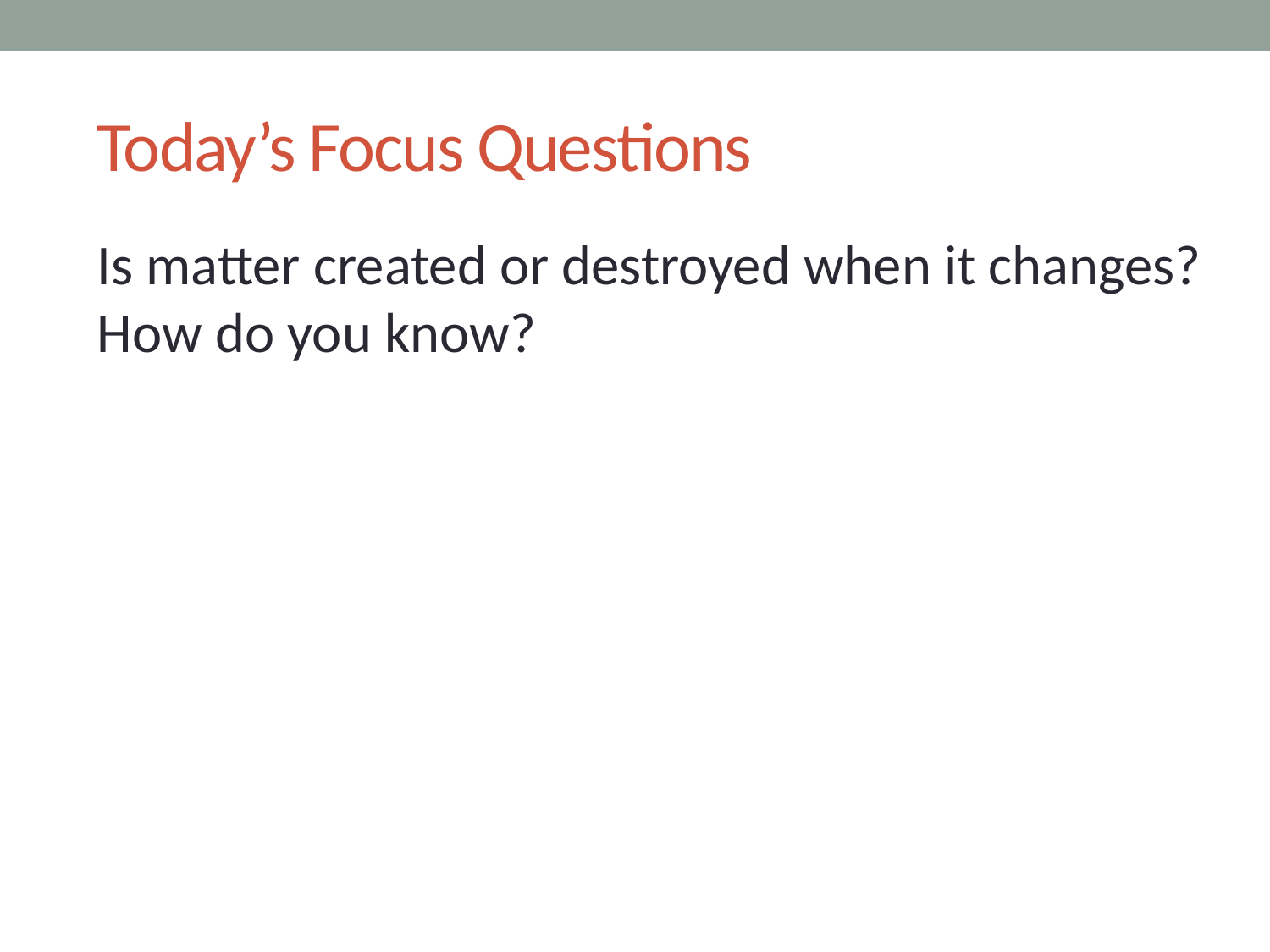

# Today’s Focus Questions
Is matter created or destroyed when it changes? How do you know?